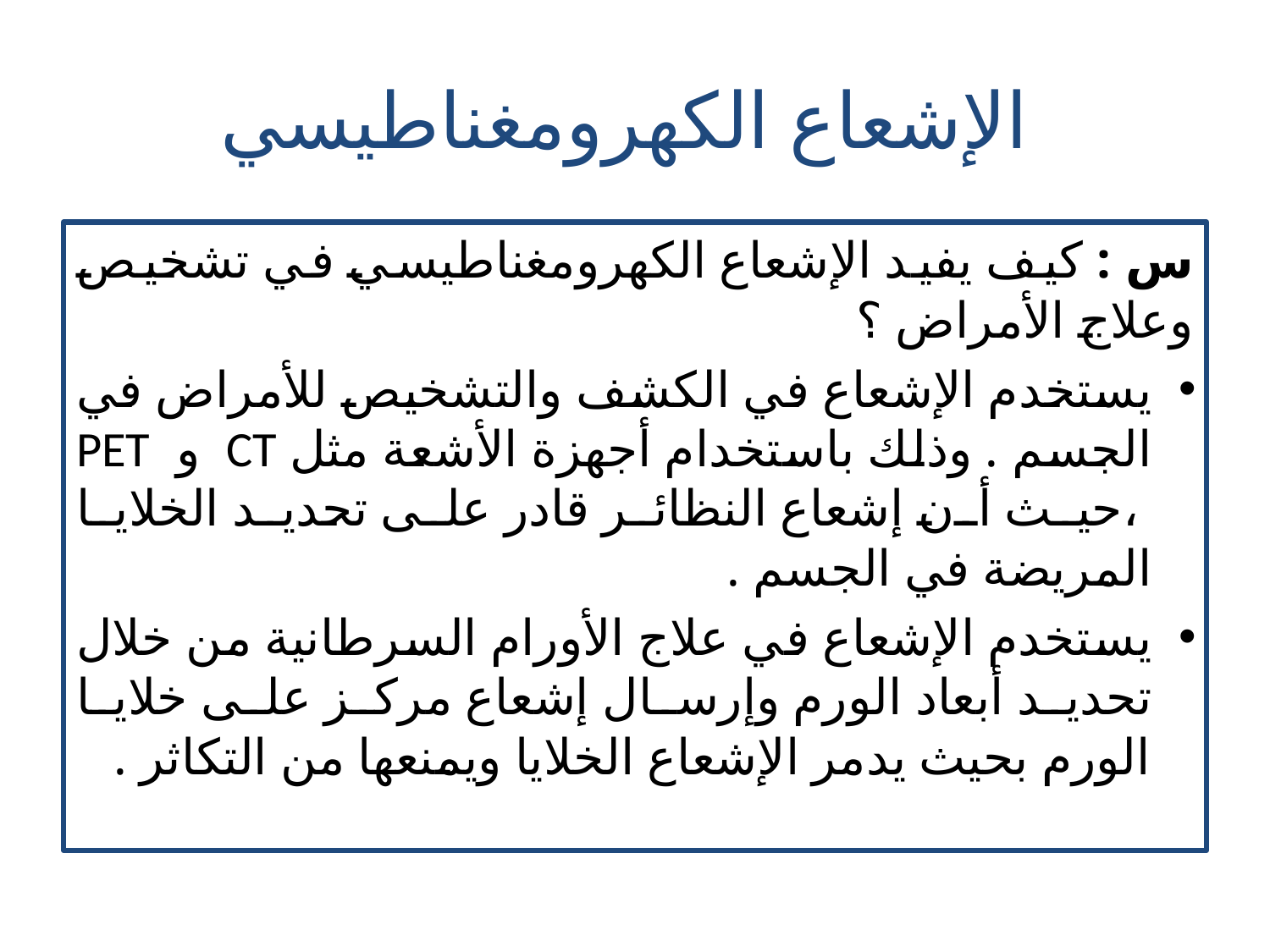

# الإشعاع الكهرومغناطيسي
س : كيف يفيد الإشعاع الكهرومغناطيسي في تشخيص وعلاج الأمراض ؟
يستخدم الإشعاع في الكشف والتشخيص للأمراض في الجسم . وذلك باستخدام أجهزة الأشعة مثل CT  و  PET  ،حيث أن إشعاع النظائر قادر على تحديد الخلايا المريضة في الجسم .
يستخدم الإشعاع في علاج الأورام السرطانية من خلال تحديد أبعاد الورم وإرسال إشعاع مركز على خلايا الورم بحيث يدمر الإشعاع الخلايا ويمنعها من التكاثر .